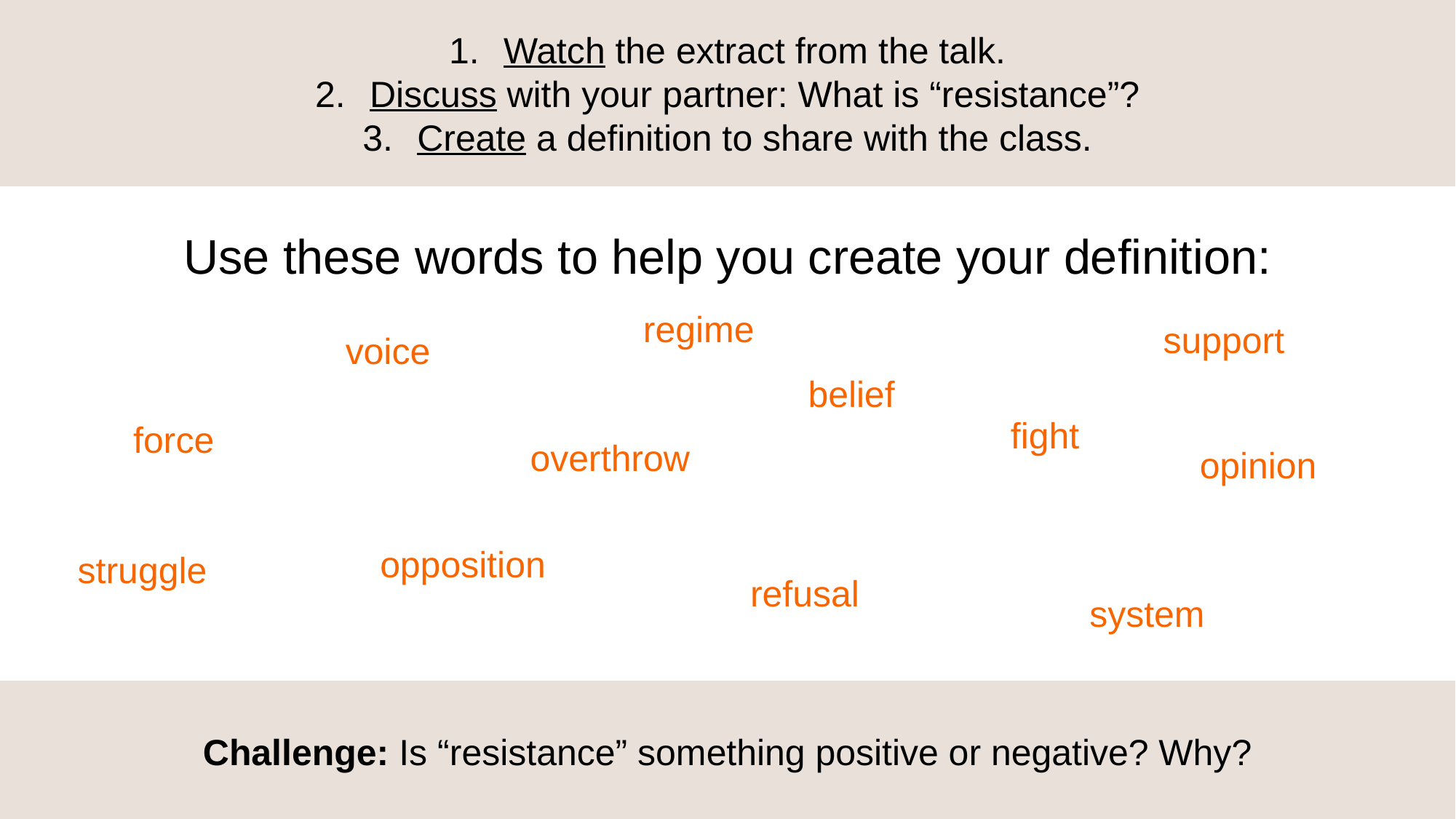

Watch the extract from the talk.
Discuss with your partner: What is “resistance”?
Create a definition to share with the class.
Use these words to help you create your definition:
regime
support
voice
belief
fight
force
overthrow
opinion
opposition
struggle
refusal
system

Challenge: Is “resistance” something positive or negative? Why?